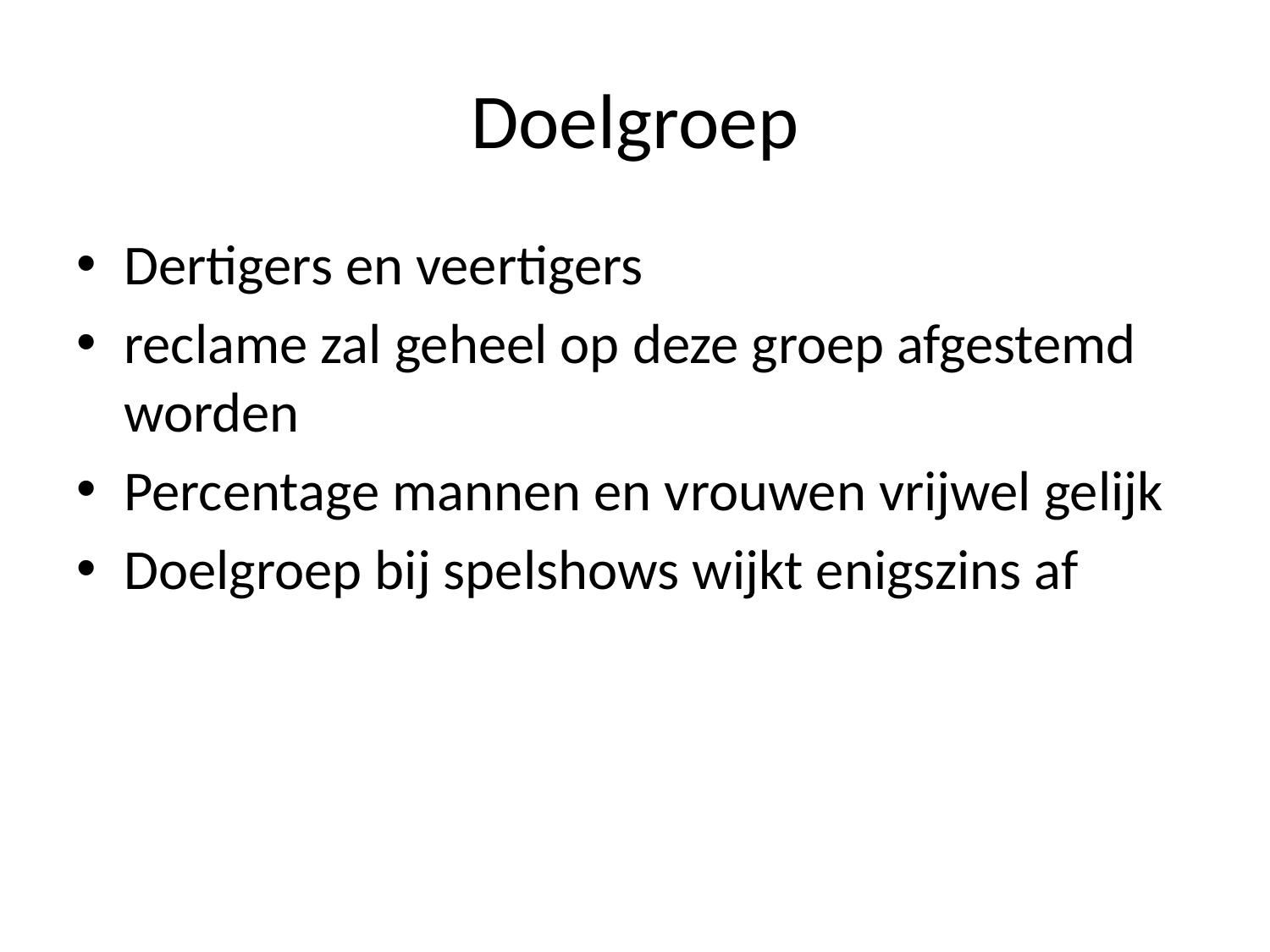

# Doelgroep
Dertigers en veertigers
reclame zal geheel op deze groep afgestemd worden
Percentage mannen en vrouwen vrijwel gelijk
Doelgroep bij spelshows wijkt enigszins af